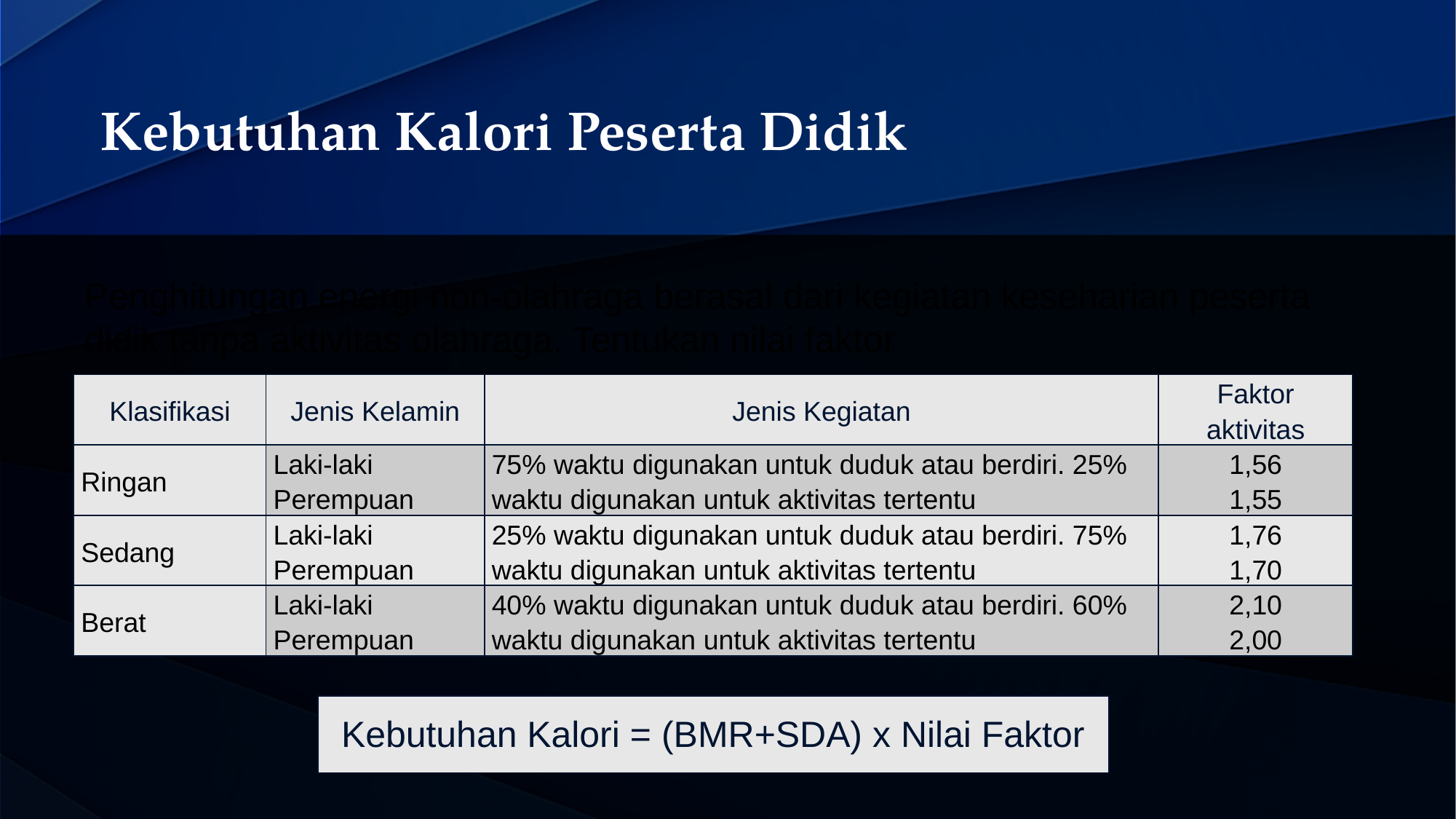

# Kebutuhan Kalori Peserta Didik
Penghitungan energi non-olahraga berasal dari kegiatan keseharian peserta didik tanpa aktivitas olahraga. Tentukan nilai faktor
| Klasifikasi | Jenis Kelamin | Jenis Kegiatan | Faktor aktivitas |
| --- | --- | --- | --- |
| Ringan | Laki-laki Perempuan | 75% waktu digunakan untuk duduk atau berdiri. 25% waktu digunakan untuk aktivitas tertentu | 1,56 1,55 |
| Sedang | Laki-laki Perempuan | 25% waktu digunakan untuk duduk atau berdiri. 75% waktu digunakan untuk aktivitas tertentu | 1,76 1,70 |
| Berat | Laki-laki Perempuan | 40% waktu digunakan untuk duduk atau berdiri. 60% waktu digunakan untuk aktivitas tertentu | 2,10 2,00 |
| Kebutuhan Kalori = (BMR+SDA) x Nilai Faktor |
| --- |